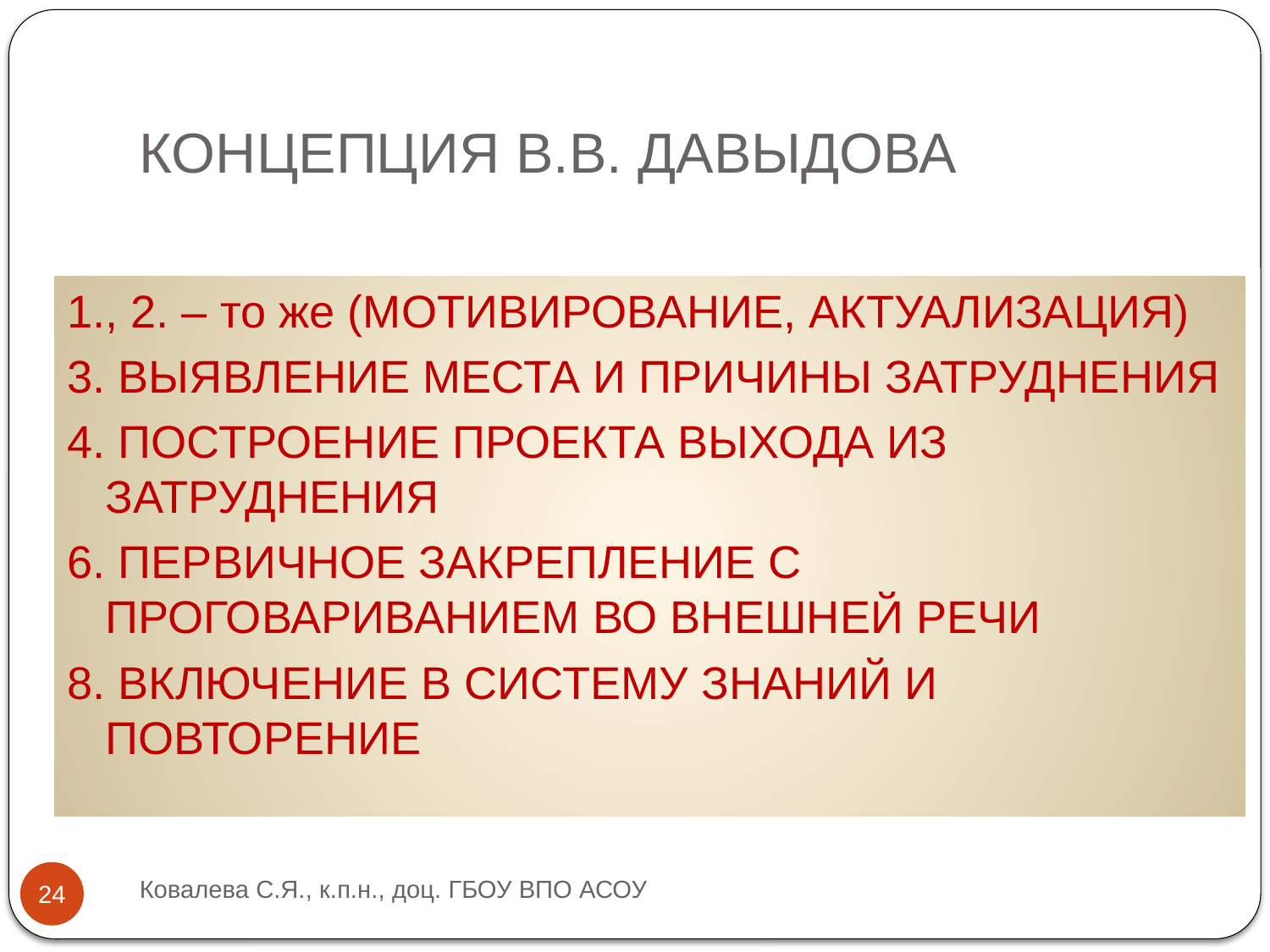

# КОНЦЕПЦИЯ В.В. ДАВЫДОВА
1., 2. – то же (МОТИВИРОВАНИЕ, АКТУАЛИЗАЦИЯ)
3. ВЫЯВЛЕНИЕ МЕСТА И ПРИЧИНЫ ЗАТРУДНЕНИЯ
4. ПОСТРОЕНИЕ ПРОЕКТА ВЫХОДА ИЗ ЗАТРУДНЕНИЯ
6. ПЕРВИЧНОЕ ЗАКРЕПЛЕНИЕ С ПРОГОВАРИВАНИЕМ ВО ВНЕШНЕЙ РЕЧИ
8. ВКЛЮЧЕНИЕ В СИСТЕМУ ЗНАНИЙ И ПОВТОРЕНИЕ

Ковалева С.Я., к.п.н., доц. ГБОУ ВПО АСОУ
24